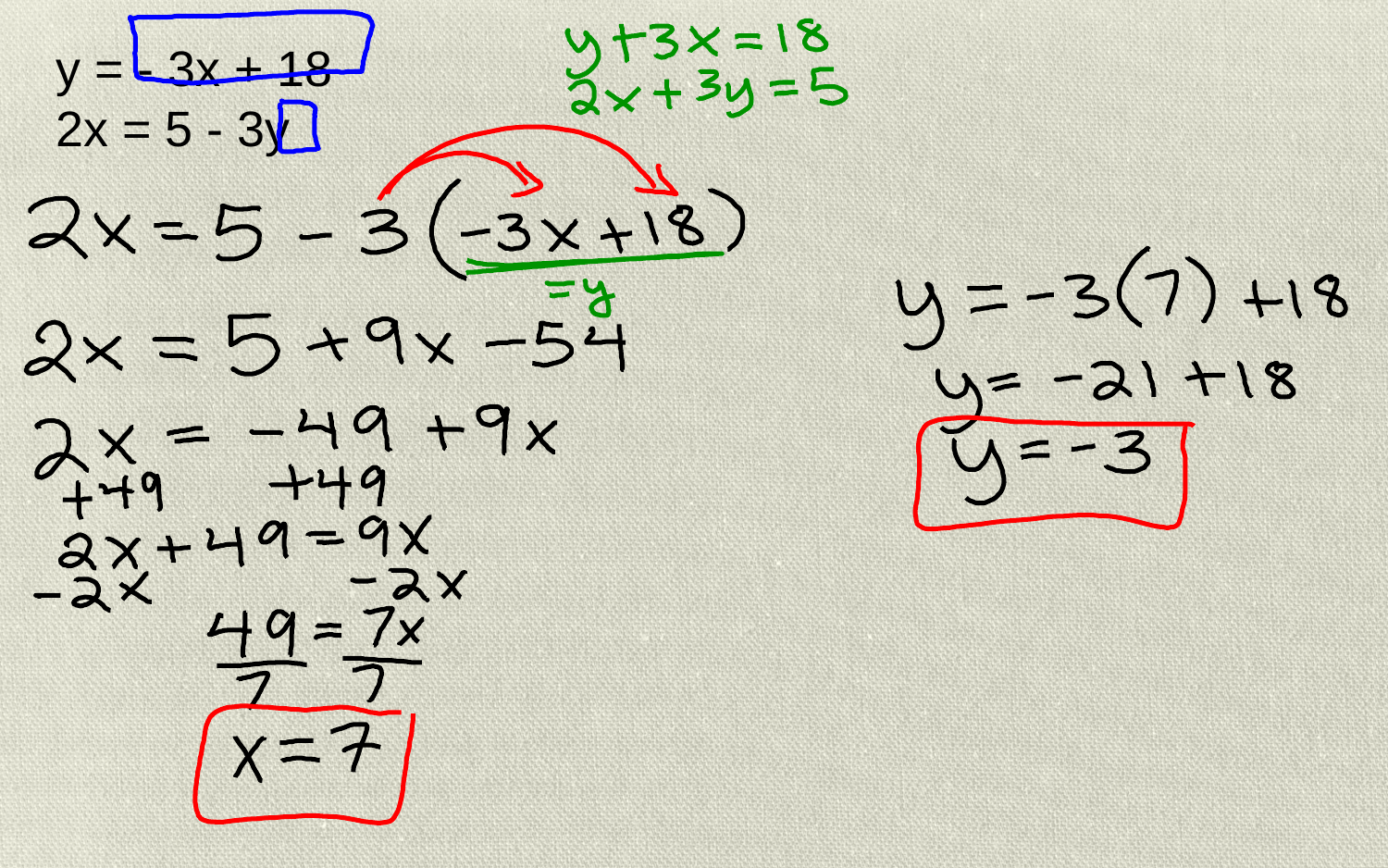

# y = - 3x + 18 2x = 5 - 3y